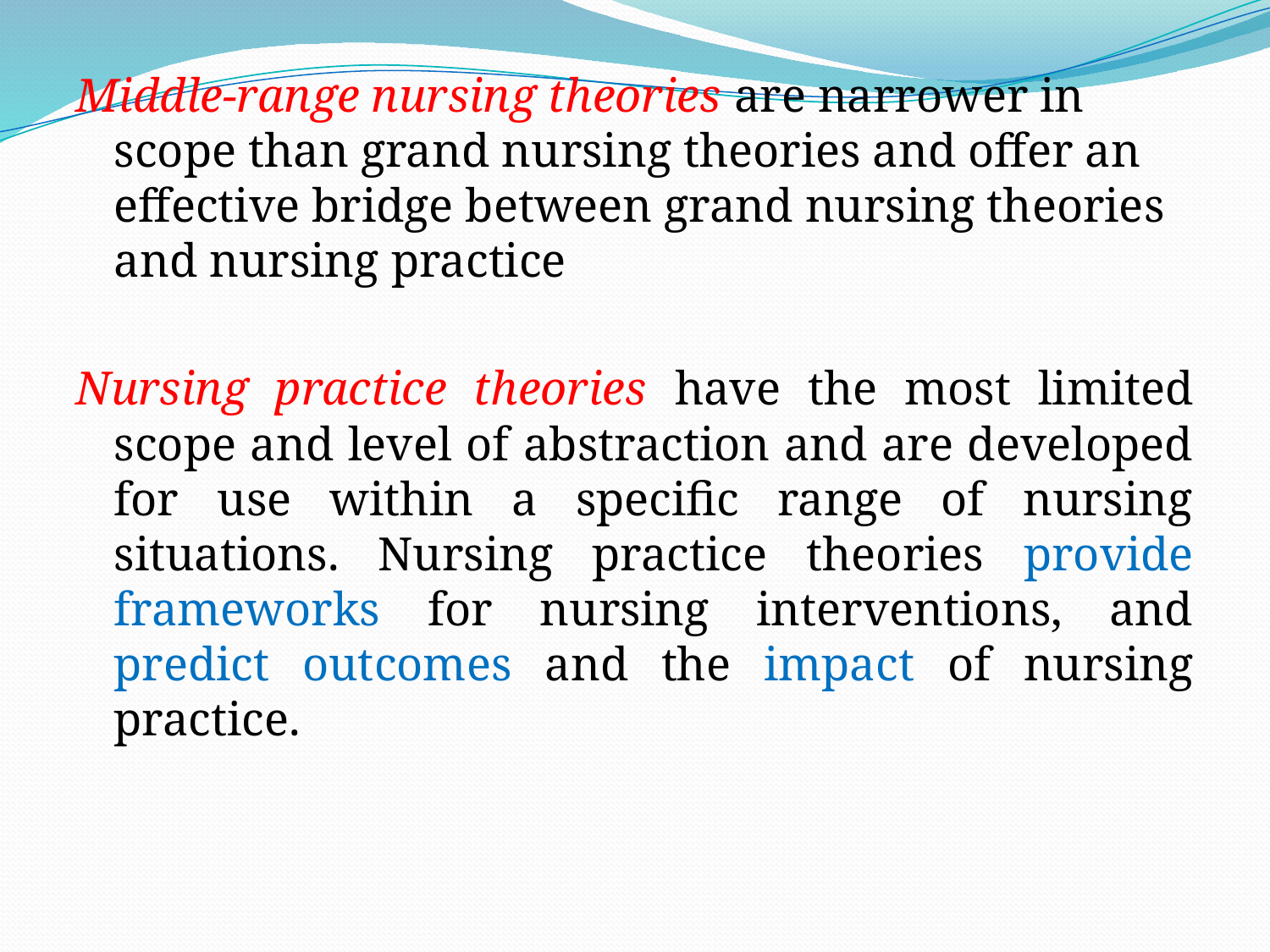

Middle-range nursing theories are narrower in scope than grand nursing theories and offer an effective bridge between grand nursing theories and nursing practice

Nursing practice theories have the most limited scope and level of abstraction and are developed for use within a specific range of nursing situations. Nursing practice theories provide frameworks for nursing interventions, and predict outcomes and the impact of nursing practice.